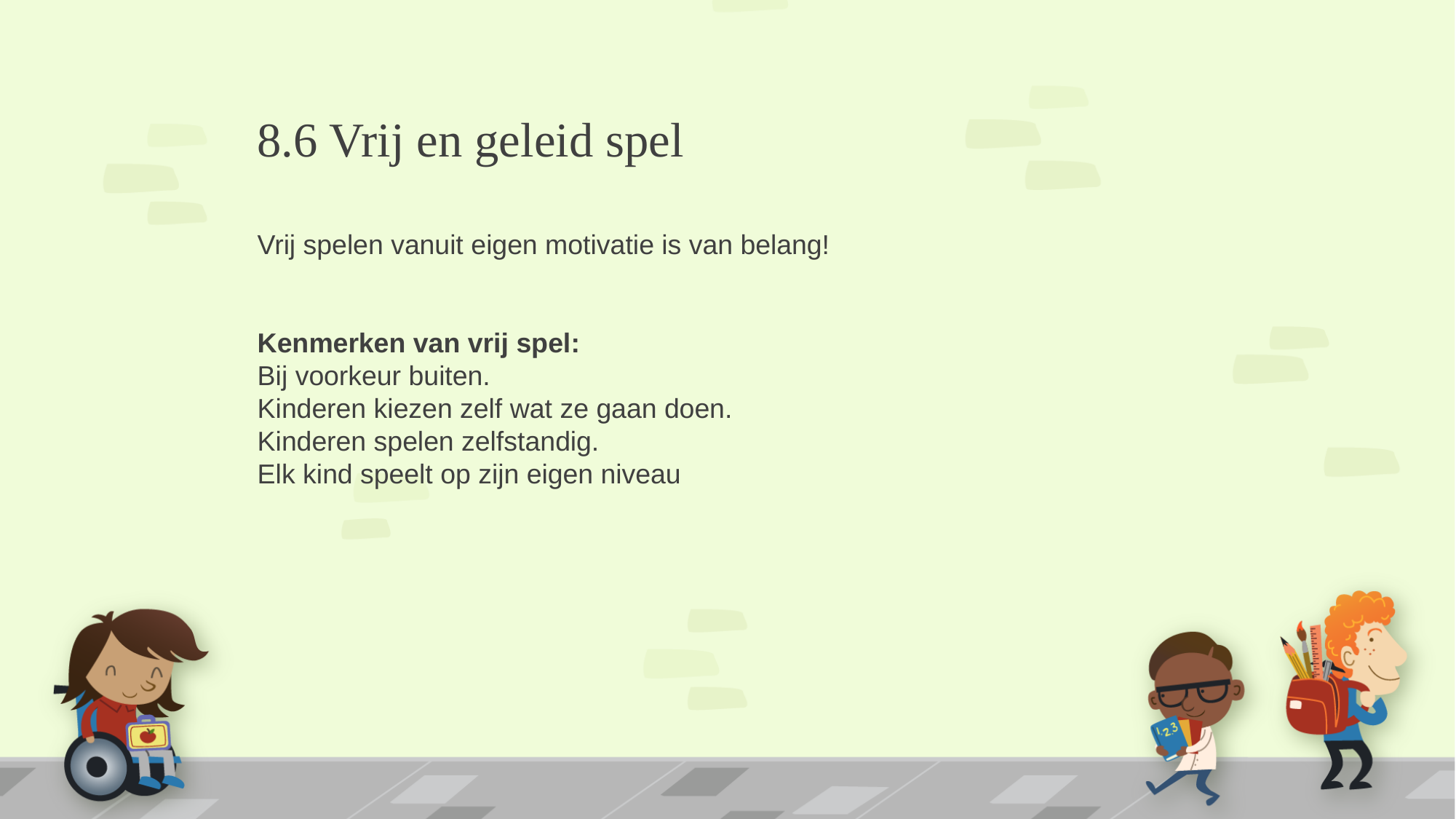

# 8.6 Vrij en geleid spel
Vrij spelen vanuit eigen motivatie is van belang!

Kenmerken van vrij spel:
Bij voorkeur buiten.
Kinderen kiezen zelf wat ze gaan doen.
Kinderen spelen zelfstandig.
Elk kind speelt op zijn eigen niveau